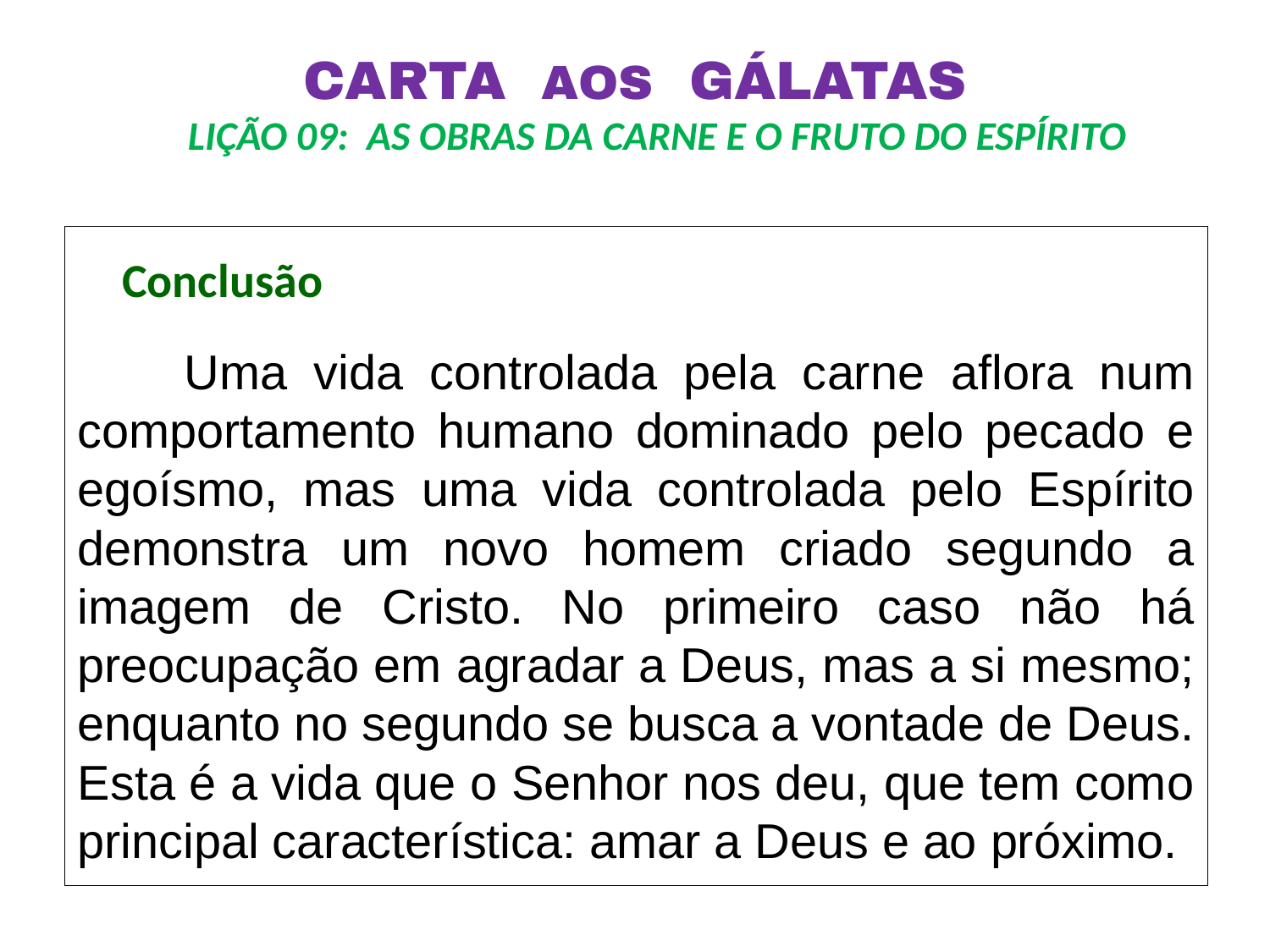

# CARTA  AOS  GÁLATAS LIÇÃO 09:  AS OBRAS DA CARNE E O FRUTO DO ESPÍRITO
   Conclusão

	Uma vida controlada pela carne aflora num comportamento humano dominado pelo pecado e egoísmo, mas uma vida controlada pelo Espírito demonstra um novo homem criado segundo a imagem de Cristo. No primeiro caso não há preocupação em agradar a Deus, mas a si mesmo; enquanto no segundo se busca a vontade de Deus. Esta é a vida que o Senhor nos deu, que tem como principal característica: amar a Deus e ao próximo.